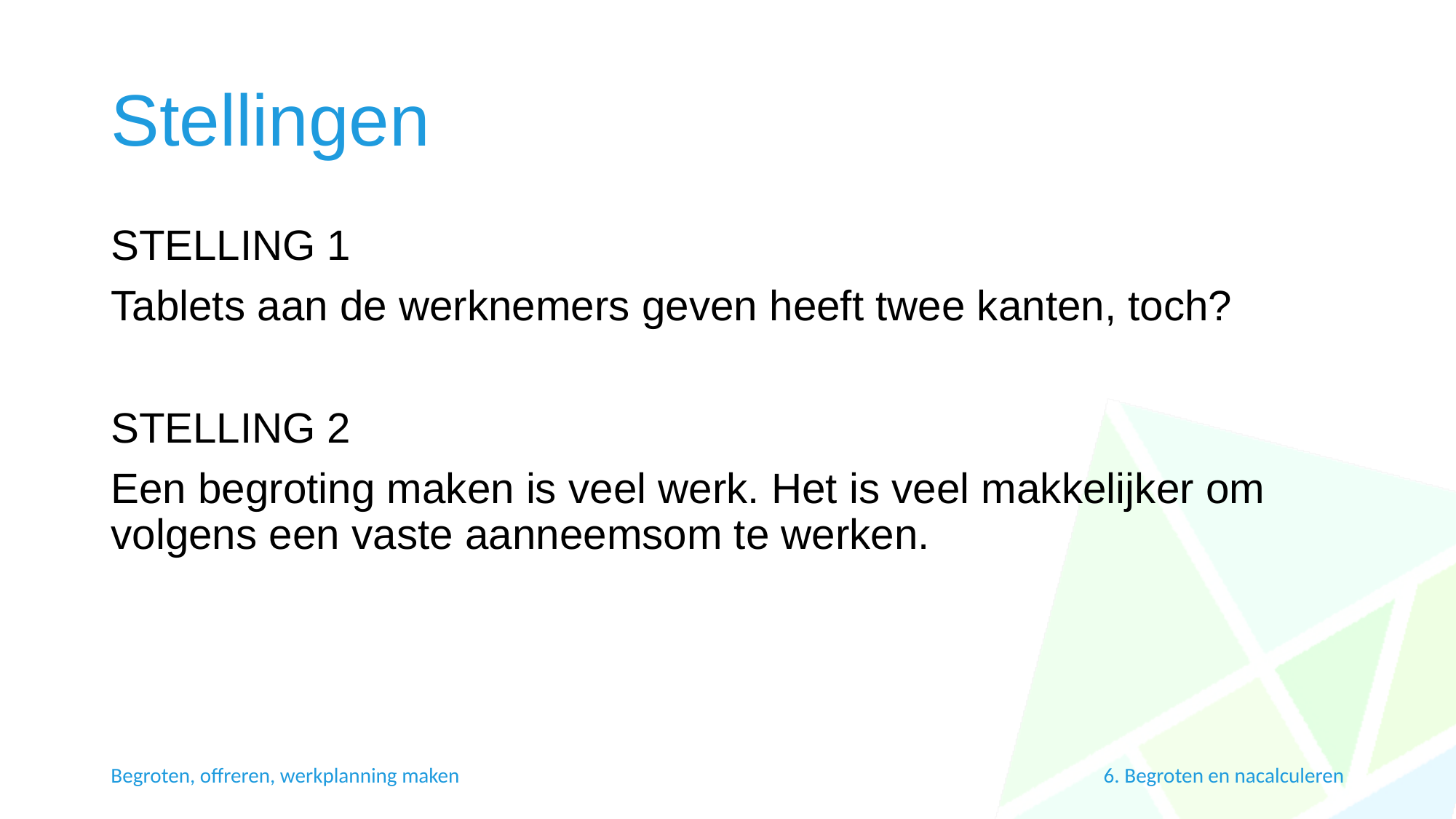

# Stellingen
STELLING 1
Tablets aan de werknemers geven heeft twee kanten, toch?

STELLING 2
Een begroting maken is veel werk. Het is veel makkelijker om volgens een vaste aanneemsom te werken.
6. Begroten en nacalculeren

Begroten, offreren, werkplanning maken